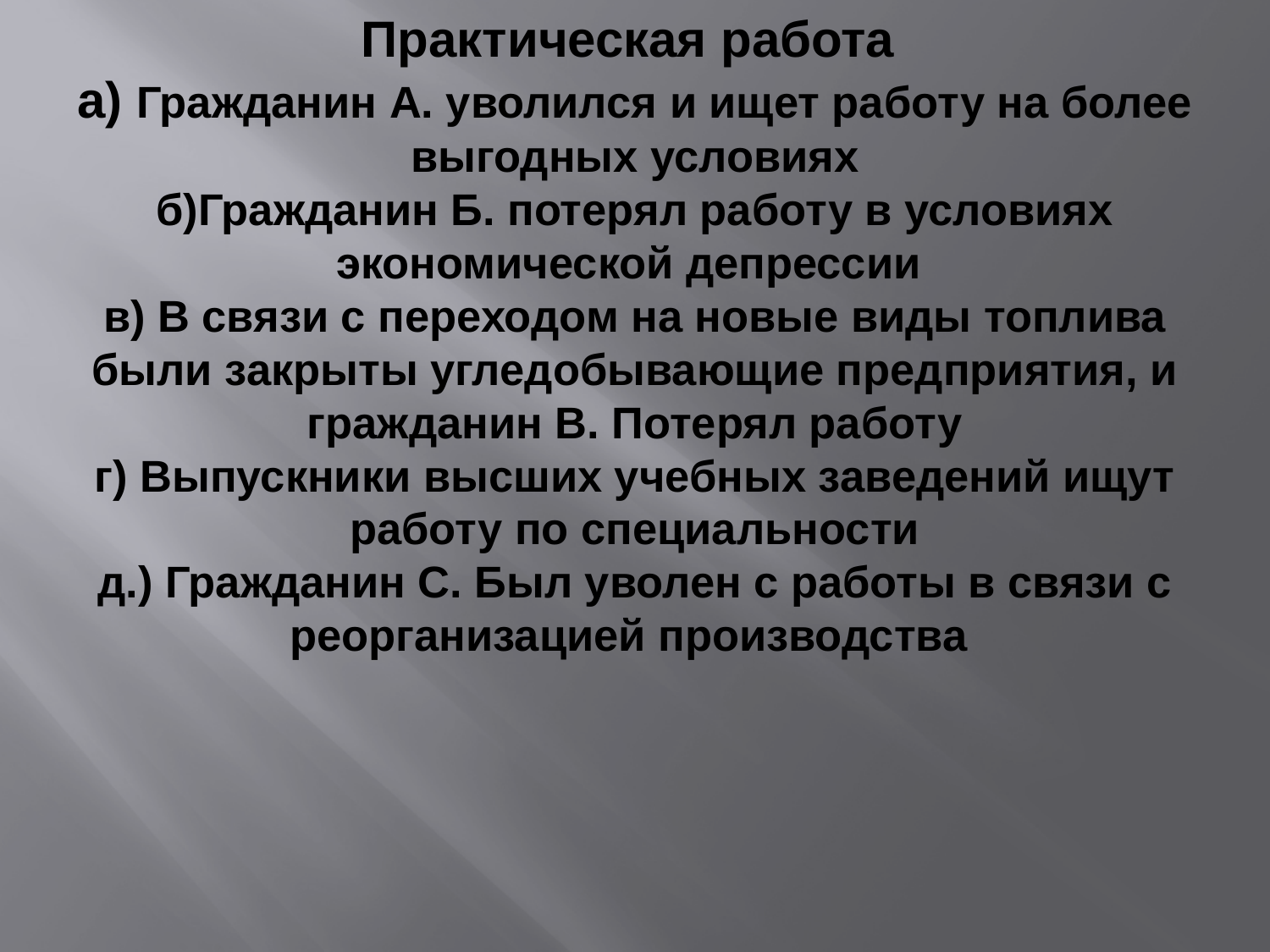

# Практическая работа а) Гражданин А. уволился и ищет работу на более выгодных условиях б)Гражданин Б. потерял работу в условиях экономической депрессии в) В связи с переходом на новые виды топлива были закрыты угледобывающие предприятия, и гражданин В. Потерял работу г) Выпускники высших учебных заведений ищут работу по специальности д.) Гражданин С. Был уволен с работы в связи с реорганизацией производства